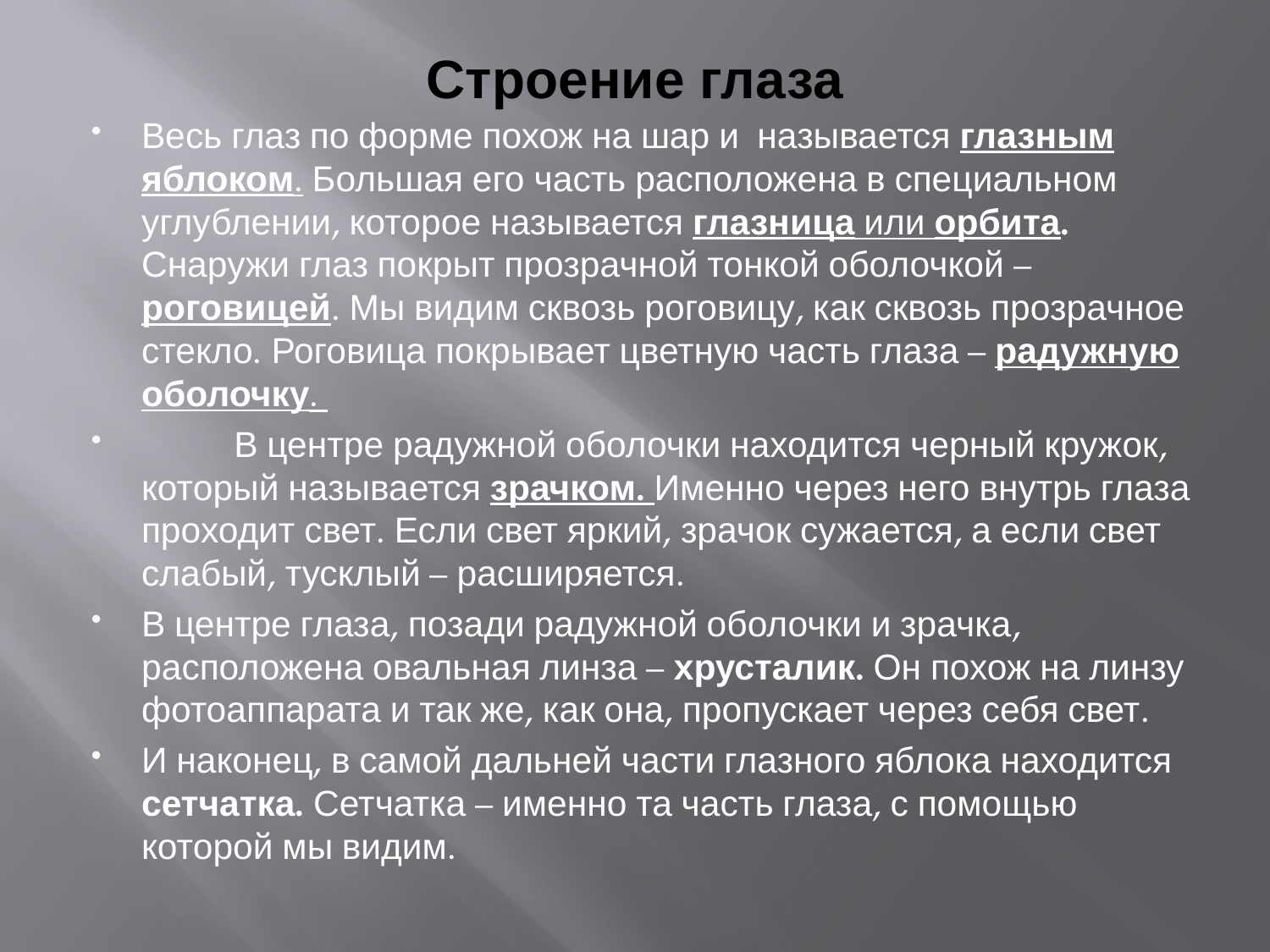

# Строение глаза
Весь глаз по форме похож на шар и  называется глазным яблоком. Большая его часть расположена в специальном углублении, которое называется глазница или орбита. Снаружи глаз покрыт прозрачной тонкой оболочкой – роговицей. Мы видим сквозь роговицу, как сквозь прозрачное стекло. Роговица покрывает цветную часть глаза – радужную оболочку.
	В центре радужной оболочки находится черный кружок, который называется зрачком. Именно через него внутрь глаза проходит свет. Если свет яркий, зрачок сужается, а если свет слабый, тусклый – расширяется.
В центре глаза, позади радужной оболочки и зрачка, расположена овальная линза – хрусталик. Он похож на линзу фотоаппарата и так же, как она, пропускает через себя свет.
И наконец, в самой дальней части глазного яблока находится сетчатка. Сетчатка – именно та часть глаза, с помощью которой мы видим.